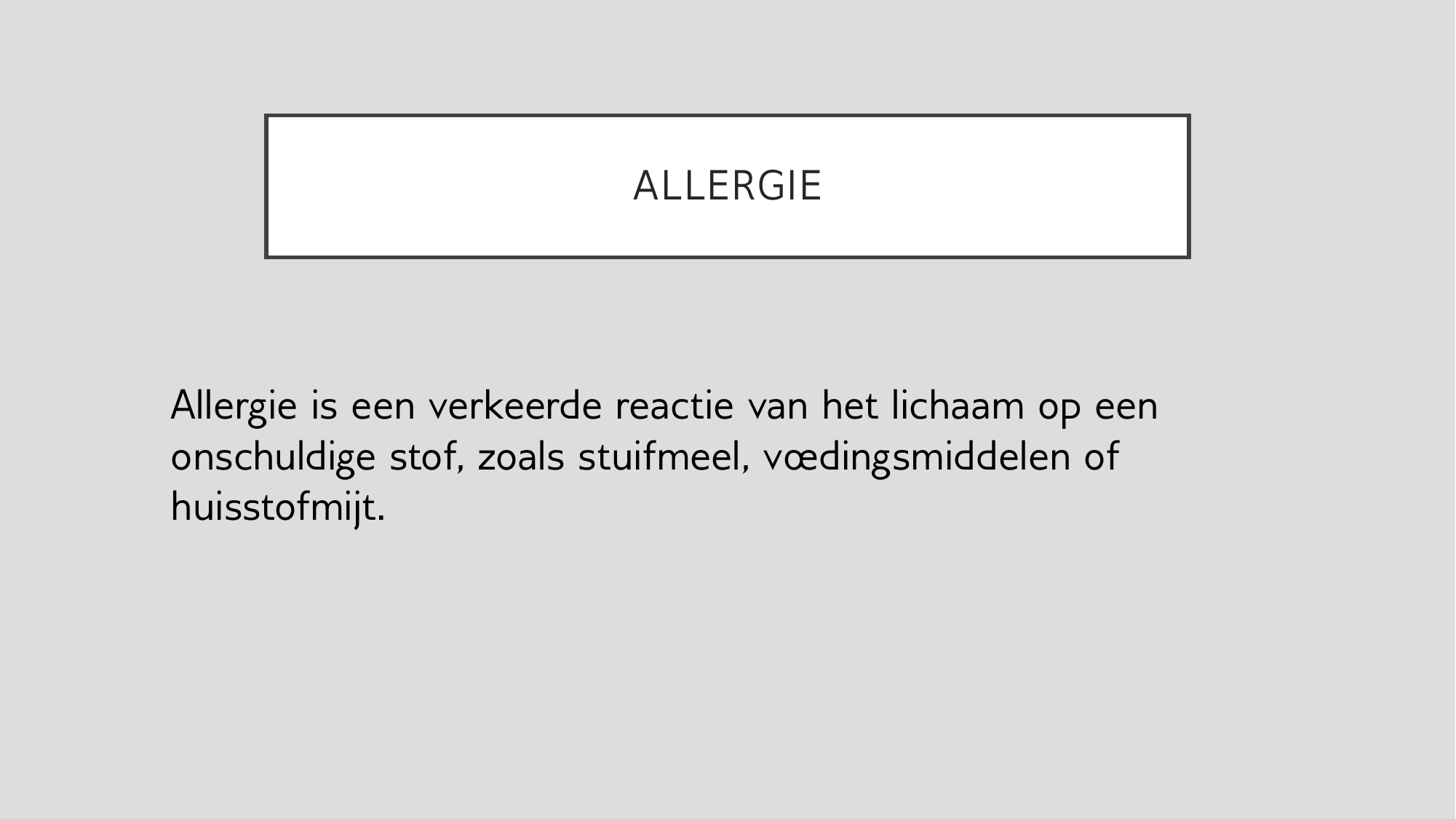

# Allergie
Allergie is een verkeerde reactie van het lichaam op een
onschuldige stof, zoals stuifmeel, voedingsmiddelen of huisstofmijt.